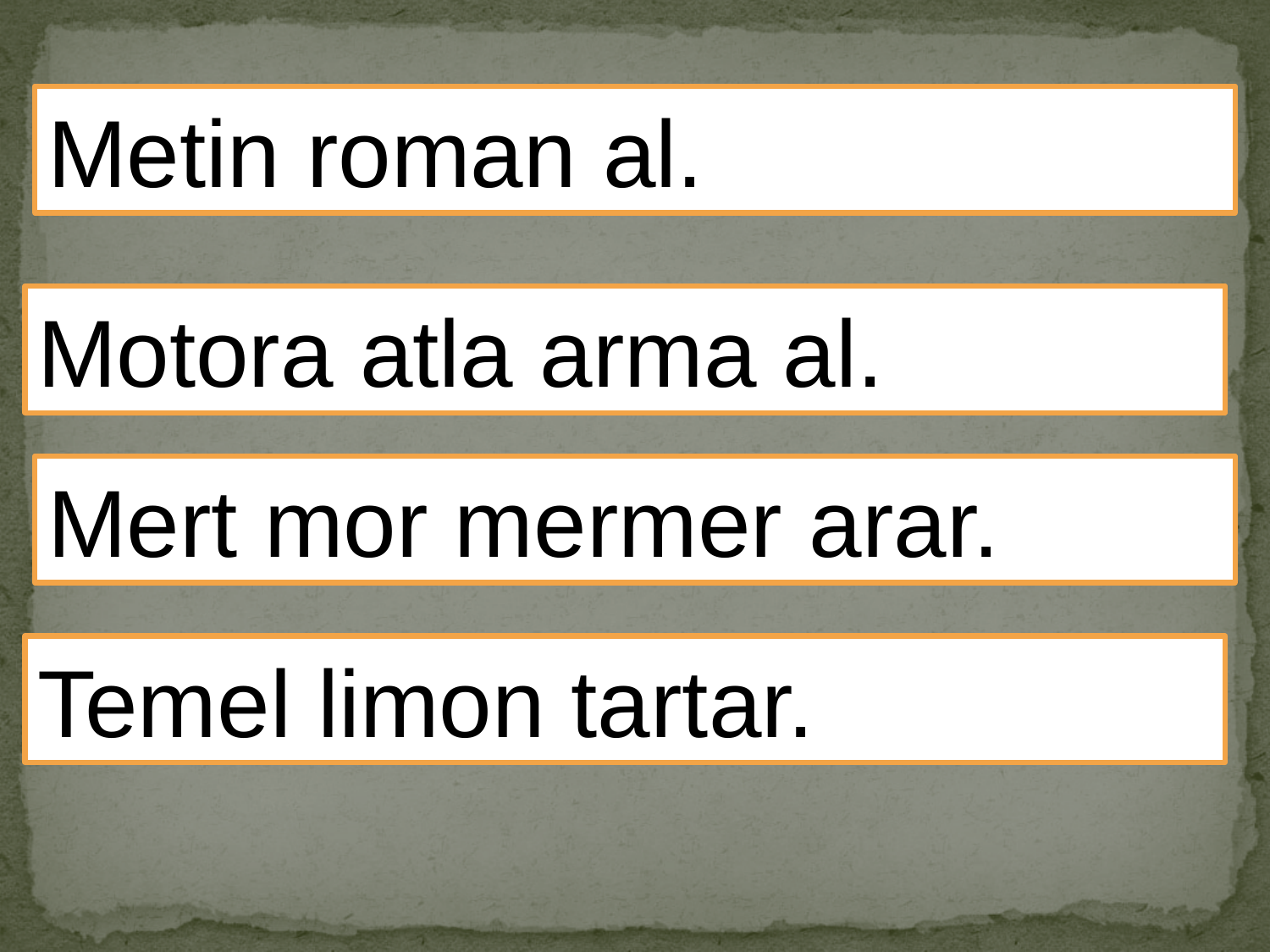

Metin roman al.
Motora atla arma al.
Mert mor mermer arar.
Temel limon tartar.